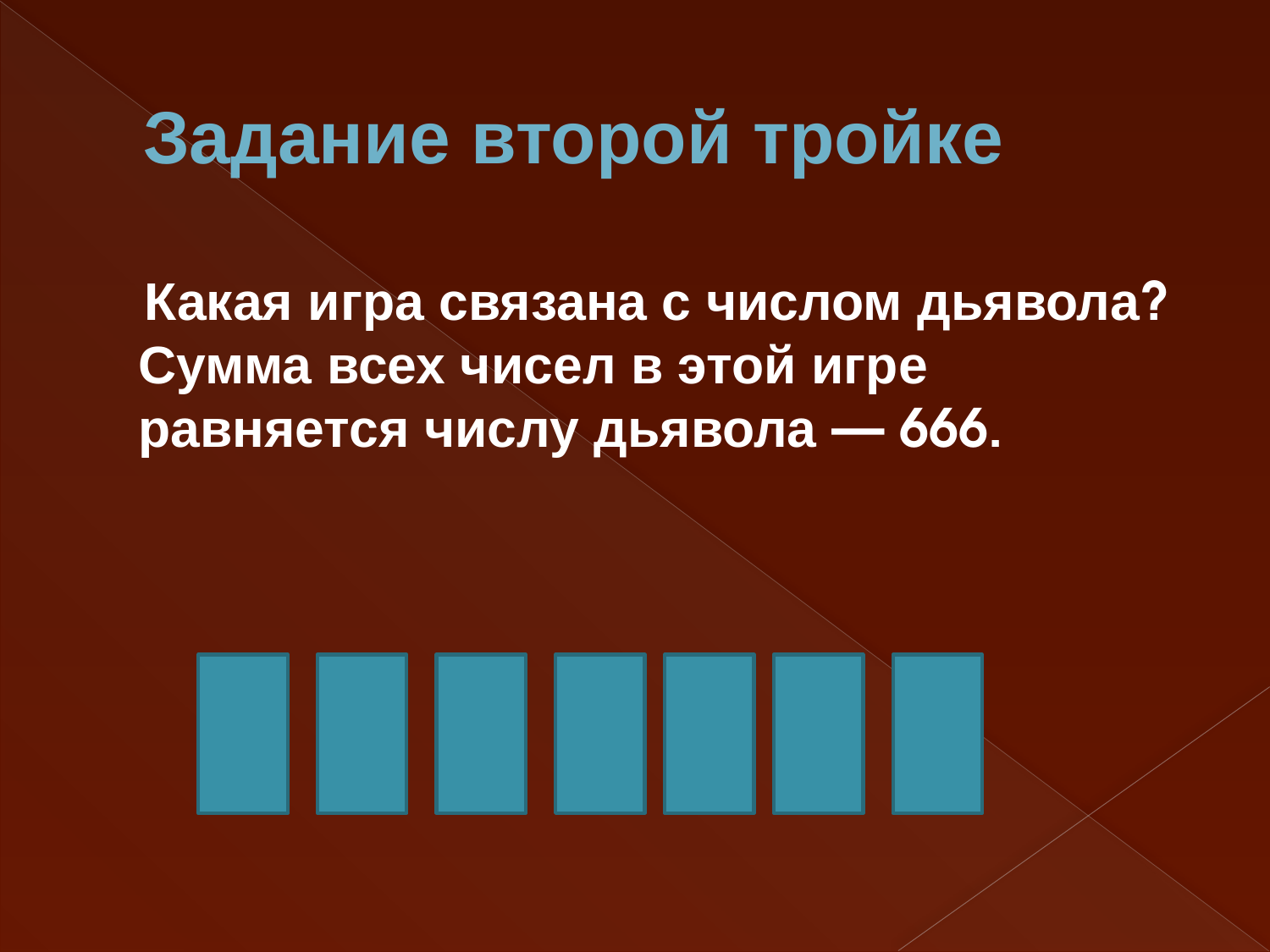

# Задание второй тройке
    Какая игра связана с числом дьявола? Сумма всех чисел в этой игре равняется числу дьявола — 666.

   Р у л е т к а